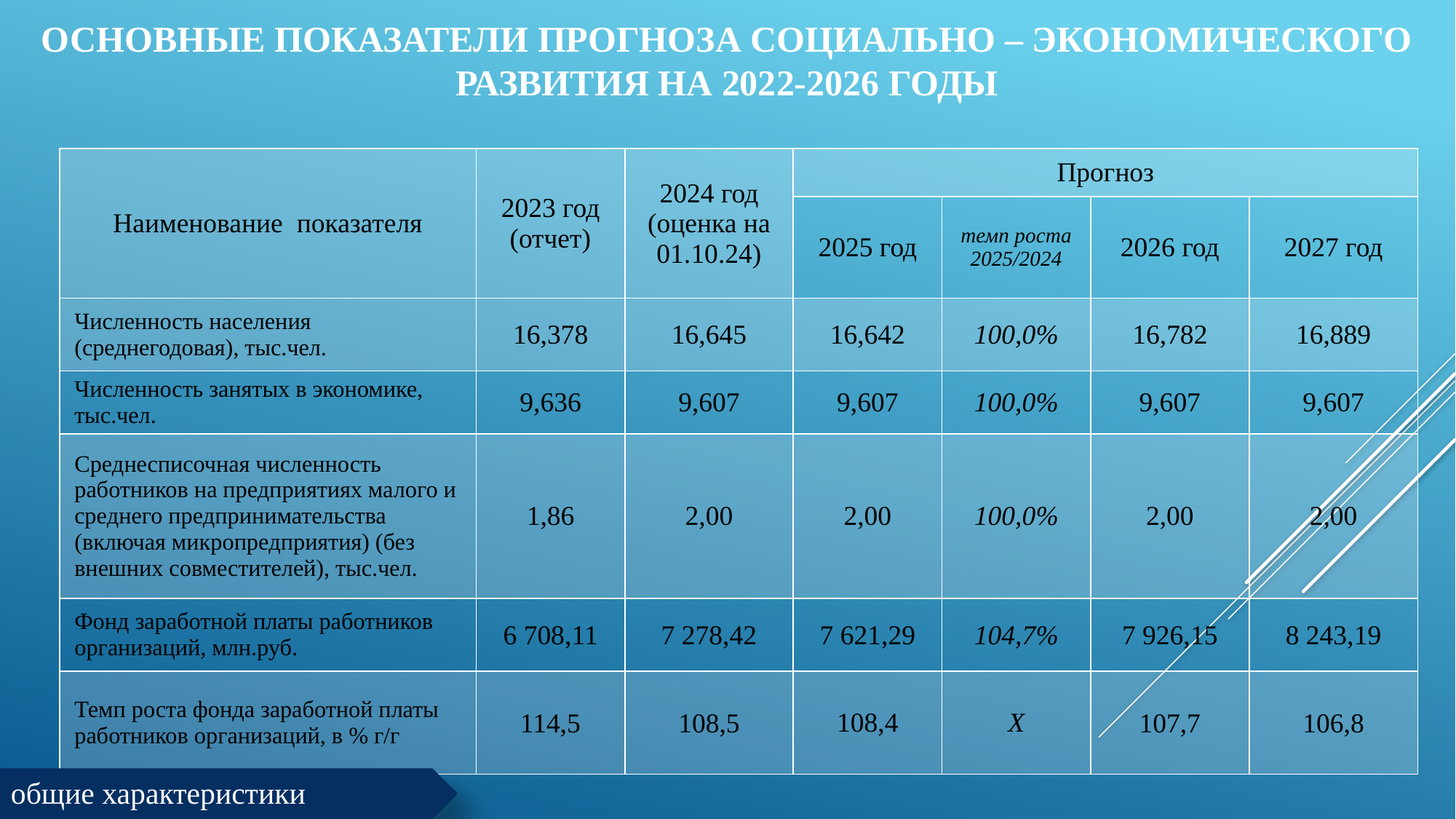

# Основные показатели прогноза социально – экономического развития на 2022-2026 годы
| Наименование показателя | 2023 год (отчет) | 2024 год (оценка на 01.10.24) | Прогноз |  |  |  |
| --- | --- | --- | --- | --- | --- | --- |
|  |  |  | 2025 год | темп роста 2025/2024 | 2026 год | 2027 год |
| Численность населения (среднегодовая), тыс.чел. | 16,378 | 16,645 | 16,642 | 100,0% | 16,782 | 16,889 |
| Численность занятых в экономике, тыс.чел. | 9,636 | 9,607 | 9,607 | 100,0% | 9,607 | 9,607 |
| Среднесписочная численность работников на предприятиях малого и среднего предпринимательства (включая микропредприятия) (без внешних совместителей), тыс.чел. | 1,86 | 2,00 | 2,00 | 100,0% | 2,00 | 2,00 |
| Фонд заработной платы работников организаций, млн.руб. | 6 708,11 | 7 278,42 | 7 621,29 | 104,7% | 7 926,15 | 8 243,19 |
| Темп роста фонда заработной платы работников организаций, в % г/г | 114,5 | 108,5 | 108,4 | Х | 107,7 | 106,8 |

общие характеристики